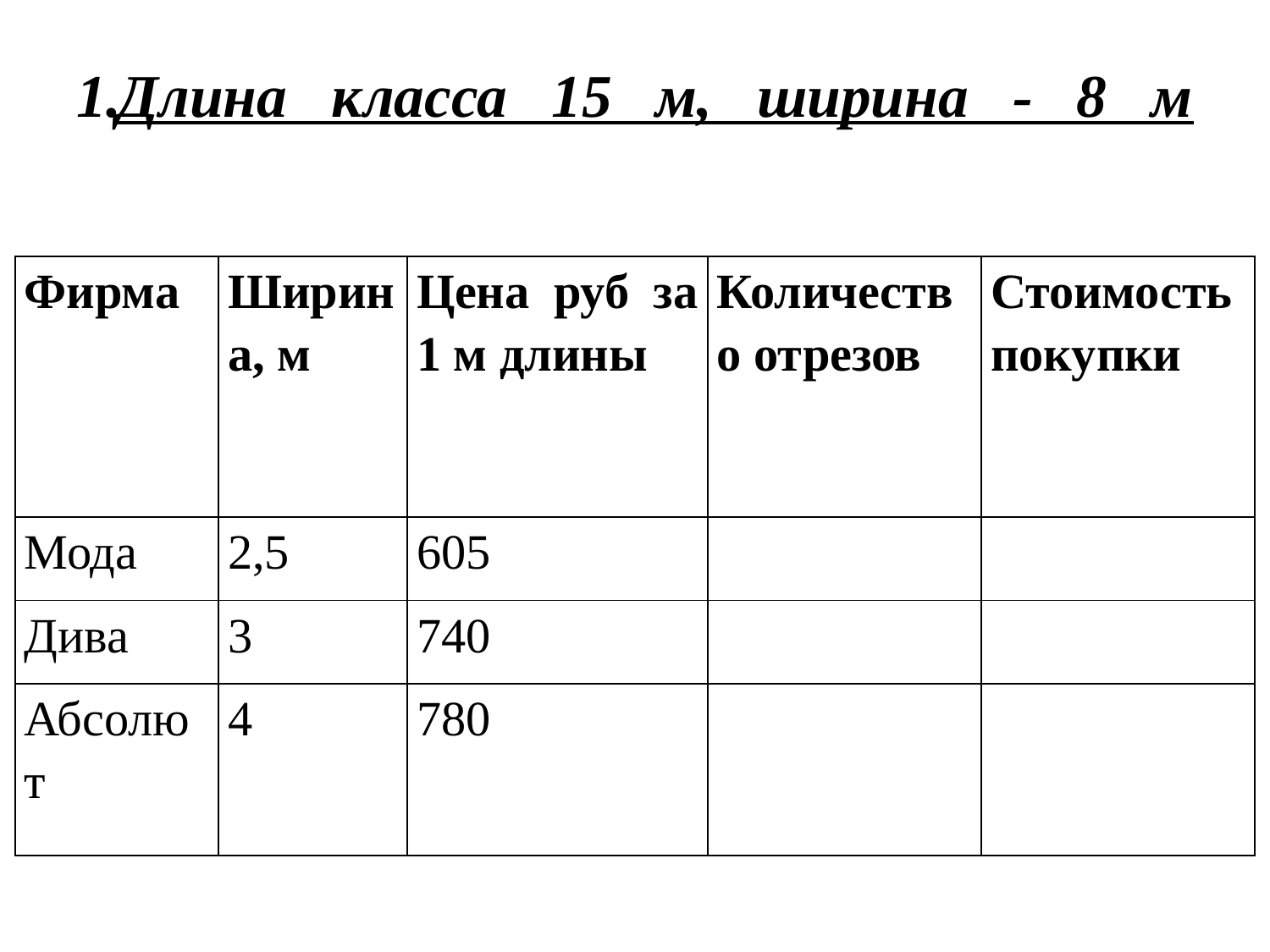

# Длина класса 15 м, ширина - 8 м
| Фирма | Ширина, м | Цена руб за 1 м длины | Количество отрезов | Стоимость покупки |
| --- | --- | --- | --- | --- |
| Мода | 2,5 | 605 |  |  |
| Дива | 3 | 740 |  |  |
| Абсолют | 4 | 780 |  |  |